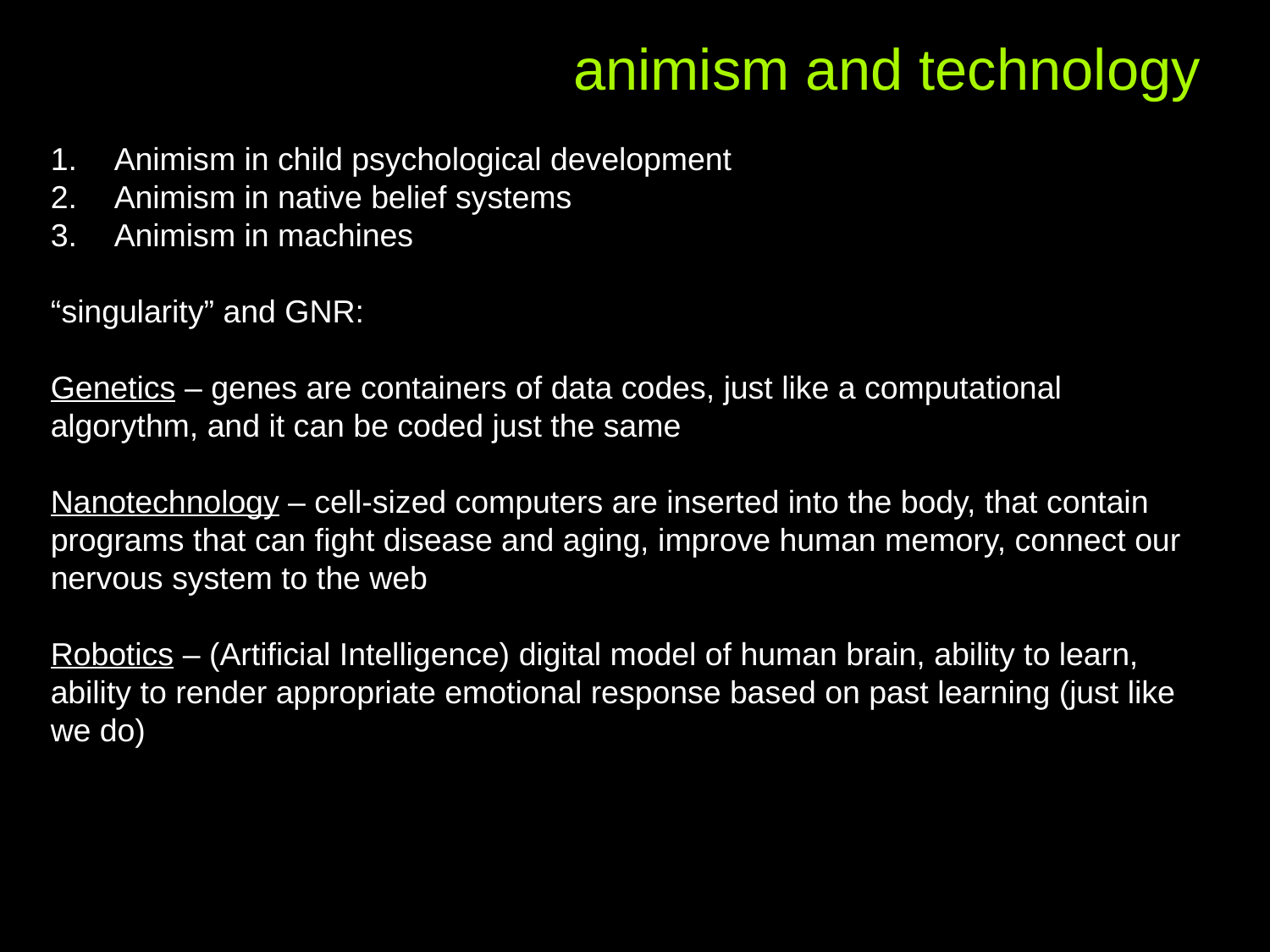

animism and technology
Animism in child psychological development
Animism in native belief systems
Animism in machines

“singularity” and GNR:

Genetics – genes are containers of data codes, just like a computational algorythm, and it can be coded just the same

Nanotechnology – cell-sized computers are inserted into the body, that contain programs that can fight disease and aging, improve human memory, connect our nervous system to the web

Robotics – (Artificial Intelligence) digital model of human brain, ability to learn, ability to render appropriate emotional response based on past learning (just like we do)